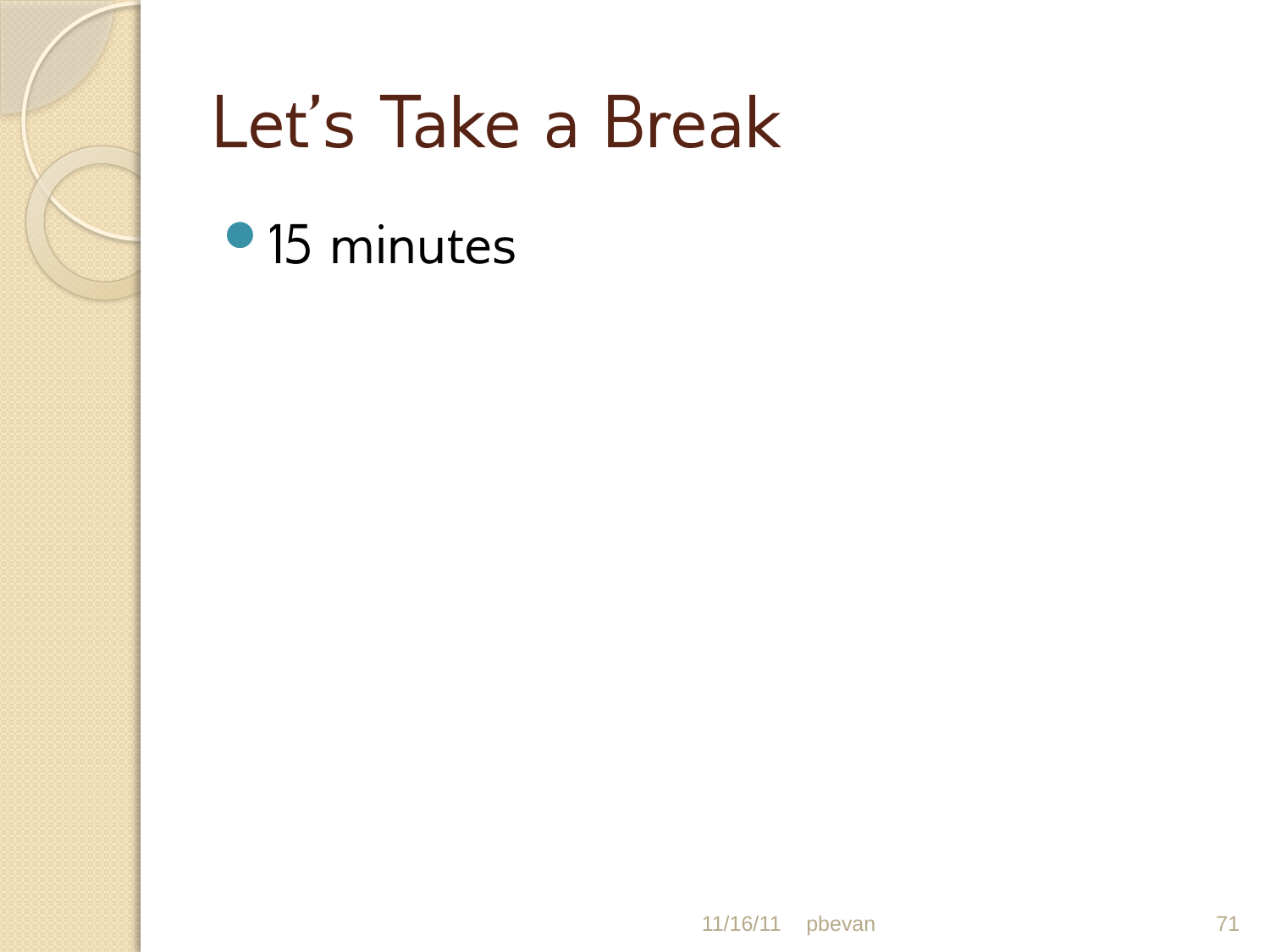

# Let’s Take a Break
15 minutes
11/16/11
pbevan
71